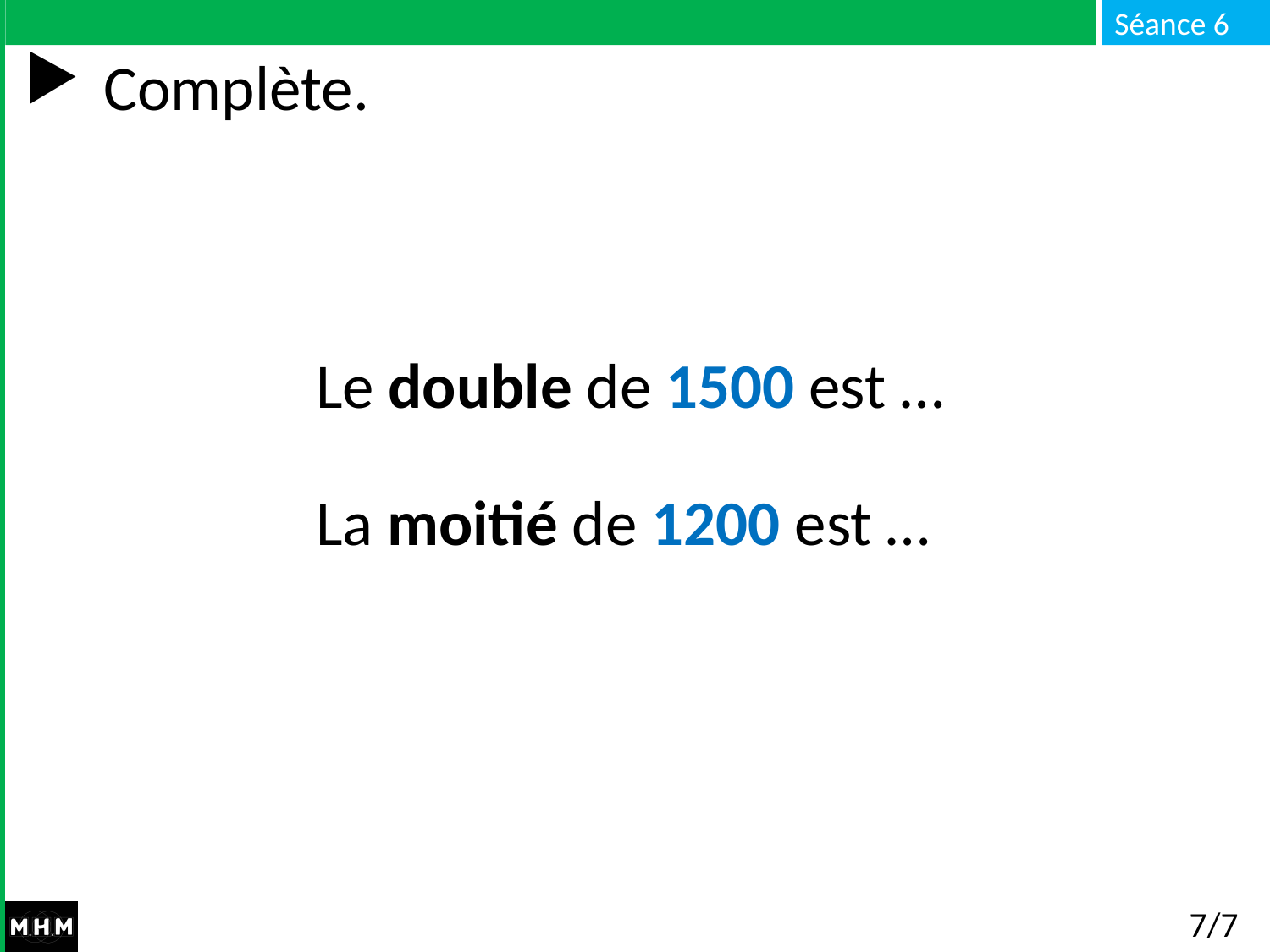

# Complète.
Le double de 1500 est …

La moitié de 1200 est …
7/7